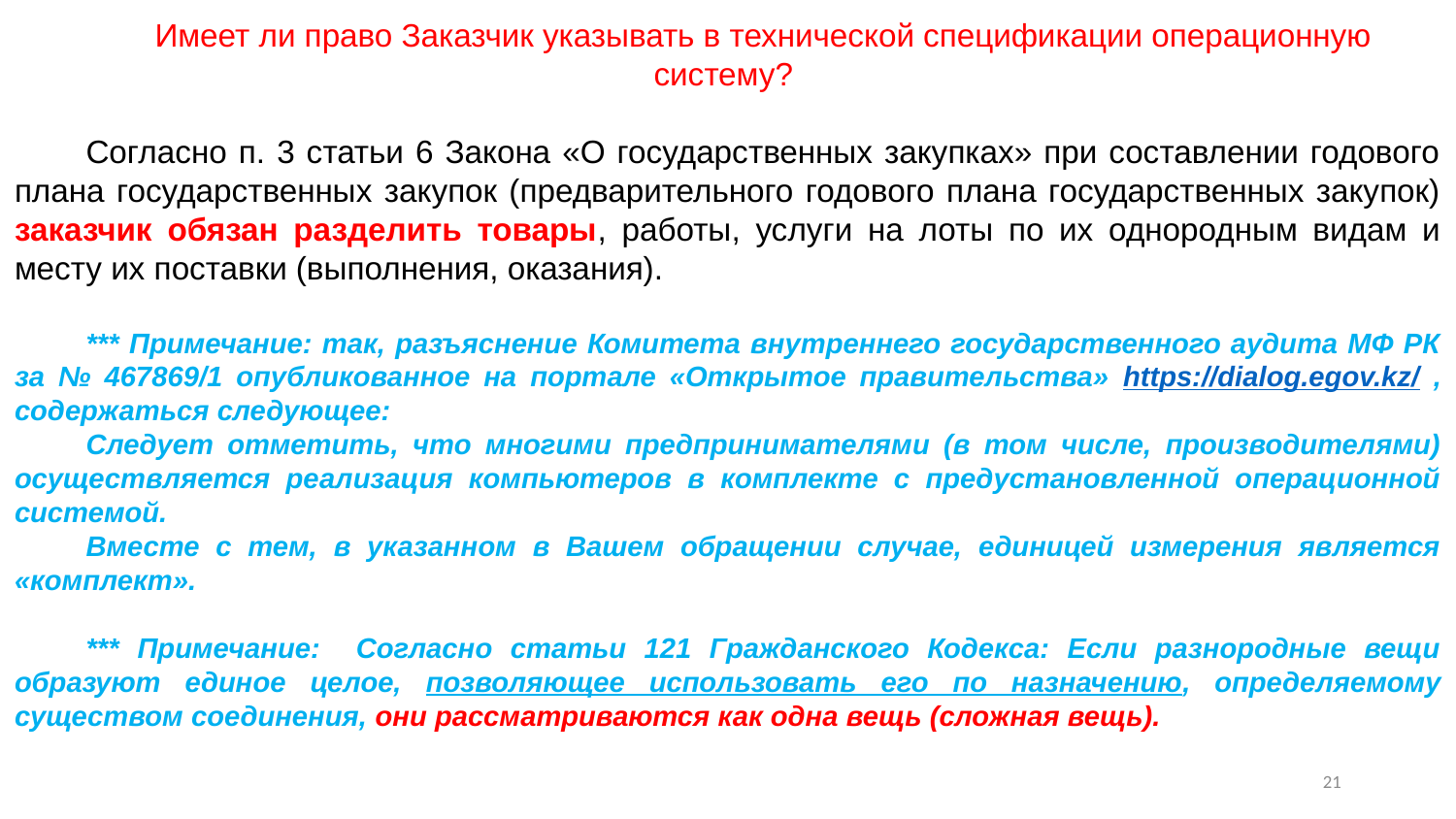

Имеет ли право Заказчик указывать в технической спецификации операционную систему?

Согласно п. 3 статьи 6 Закона «О государственных закупках» при составлении годового плана государственных закупок (предварительного годового плана государственных закупок) заказчик обязан разделить товары, работы, услуги на лоты по их однородным видам и месту их поставки (выполнения, оказания).

*** Примечание: так, разъяснение Комитета внутреннего государственного аудита МФ РК за № 467869/1 опубликованное на портале «Открытое правительства» https://dialog.egov.kz/ , содержаться следующее:
Следует отметить, что многими предпринимателями (в том числе, производителями) осуществляется реализация компьютеров в комплекте с предустановленной операционной системой.
Вместе с тем, в указанном в Вашем обращении случае, единицей измерения является «комплект».

*** Примечание:  Согласно статьи 121 Гражданского Кодекса: Если разнородные вещи образуют единое целое, позволяющее использовать его по назначению, определяемому существом соединения, они рассматриваются как одна вещь (сложная вещь).
21